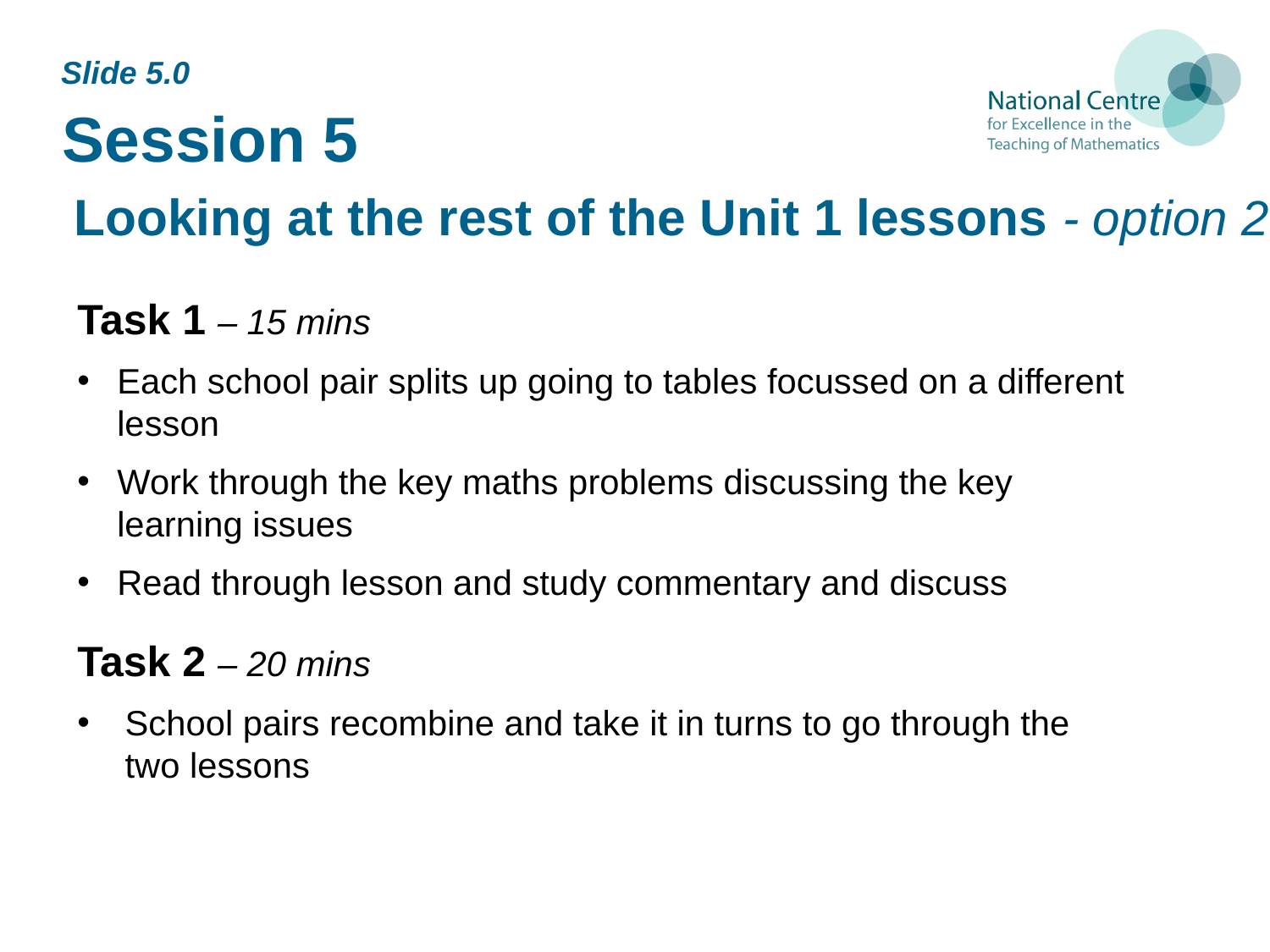

Slide 5.0
# Session 5
Looking at the rest of the Unit 1 lessons - option 2
Task 1 – 15 mins
Each school pair splits up going to tables focussed on a different lesson
Work through the key maths problems discussing the key learning issues
Read through lesson and study commentary and discuss
Task 2 – 20 mins
School pairs recombine and take it in turns to go through the two lessons